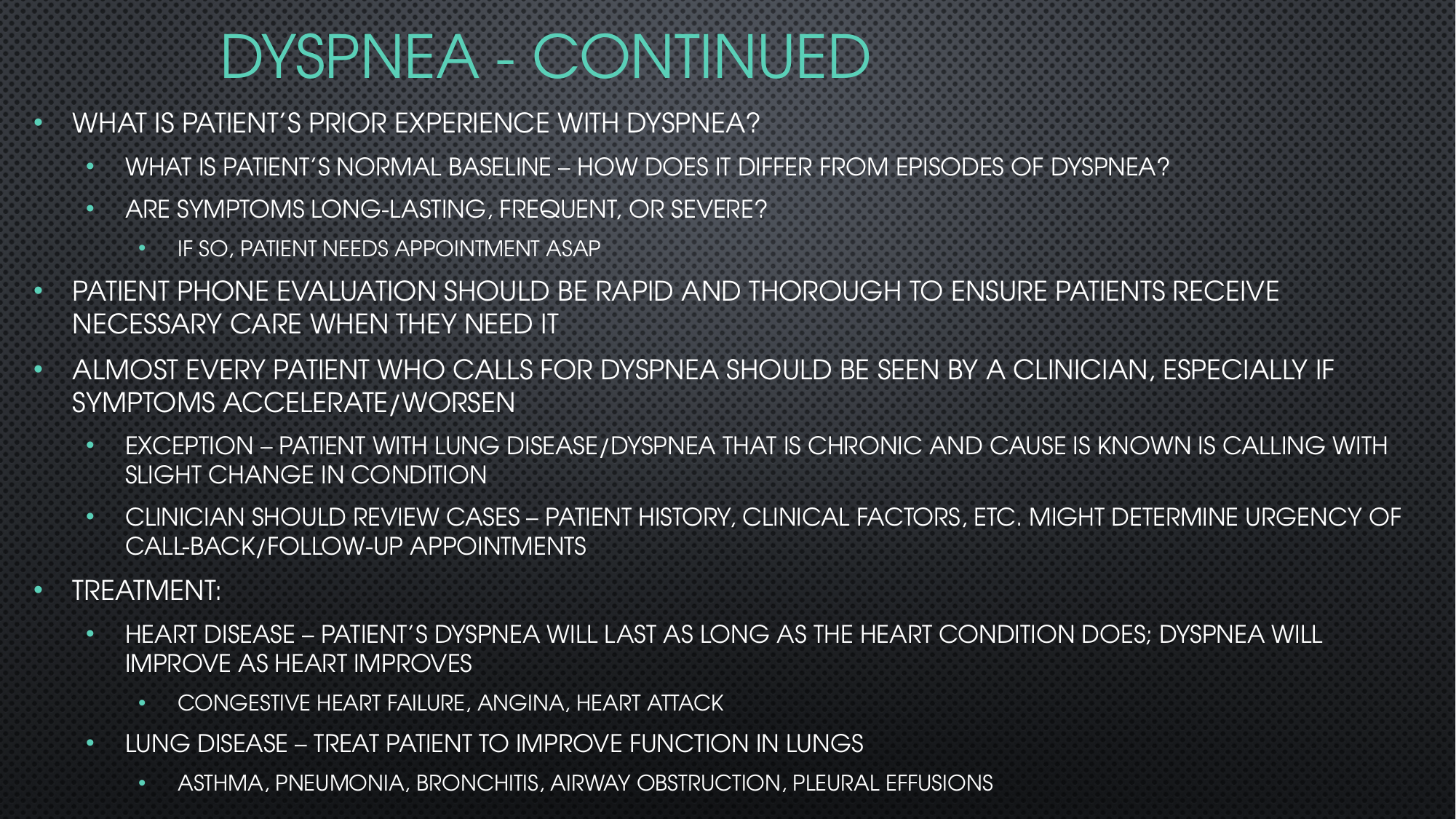

# Dyspnea - continued
What is patient’s prior experience with dyspnea?
What is patient’s normal baseline – how does it differ from episodes of dyspnea?
Are symptoms long-lasting, frequent, or severe?
If so, patient needs appointment ASAP
Patient phone evaluation should be rapid and thorough to ensure patients receive necessary care when they need it
Almost every patient who calls for dyspnea should be seen by a clinician, ESPECIALLY if symptoms accelerate/worsen
Exception – patient with lung disease/dyspnea that is chronic and cause is known is calling with slight change in condition
Clinician should review cases – patient history, clinical factors, etc. might determine urgency of call-back/follow-up appointments
Treatment:
Heart disease – patient’s dyspnea will last as long as the heart condition does; dyspnea will improve as heart improves
Congestive heart failure, angina, heart attack
Lung disease – treat patient to improve function in lungs
Asthma, pneumonia, bronchitis, airway obstruction, pleural effusions